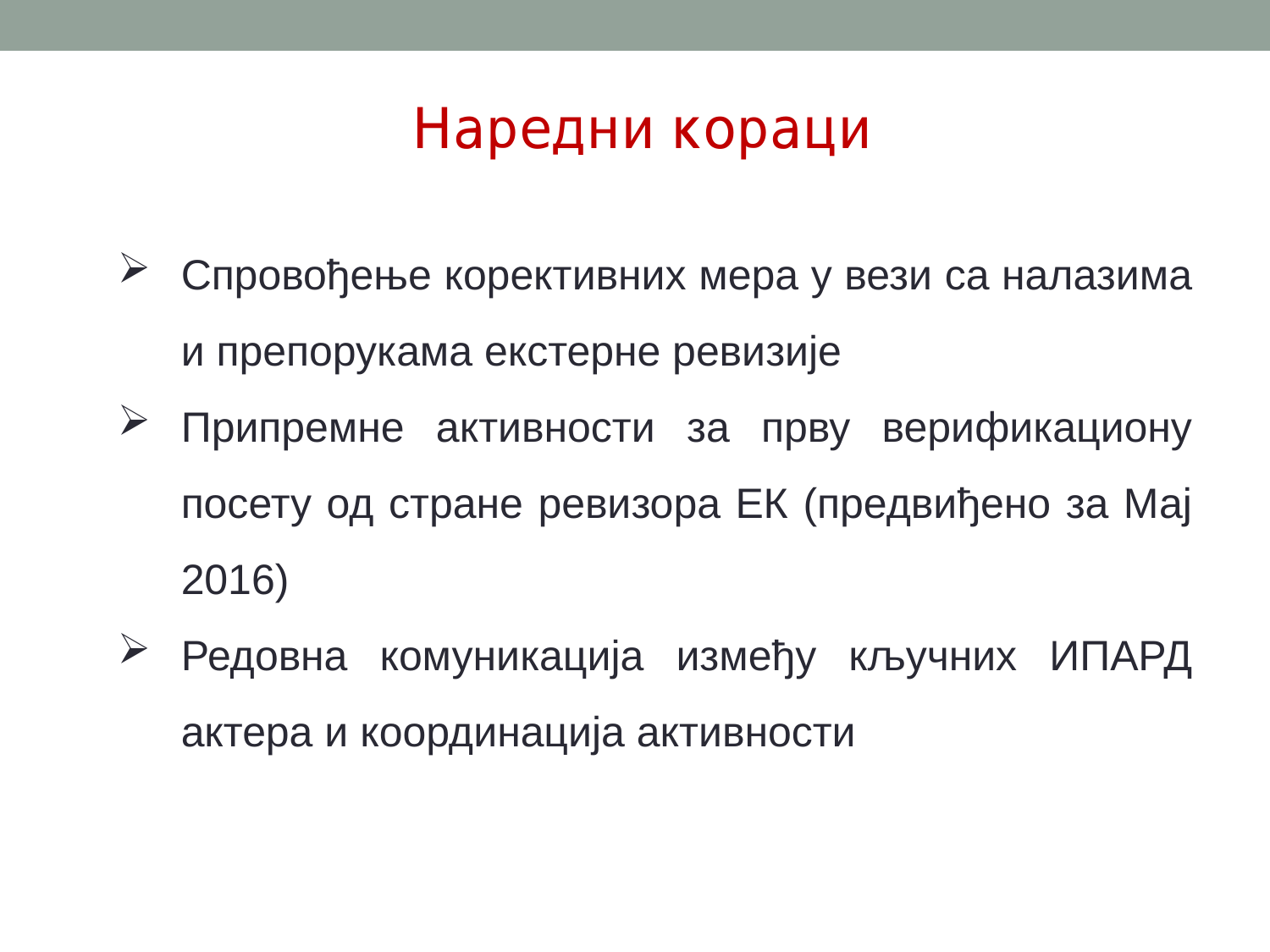

Наредни кораци
Спровођење корективних мера у вези са налазима и препорукама екстерне ревизије
Припремне активности за прву верификациону посету од стране ревизора ЕК (предвиђено за Мај 2016)
Редовна комуникација између кључних ИПАРД актера и координација активности